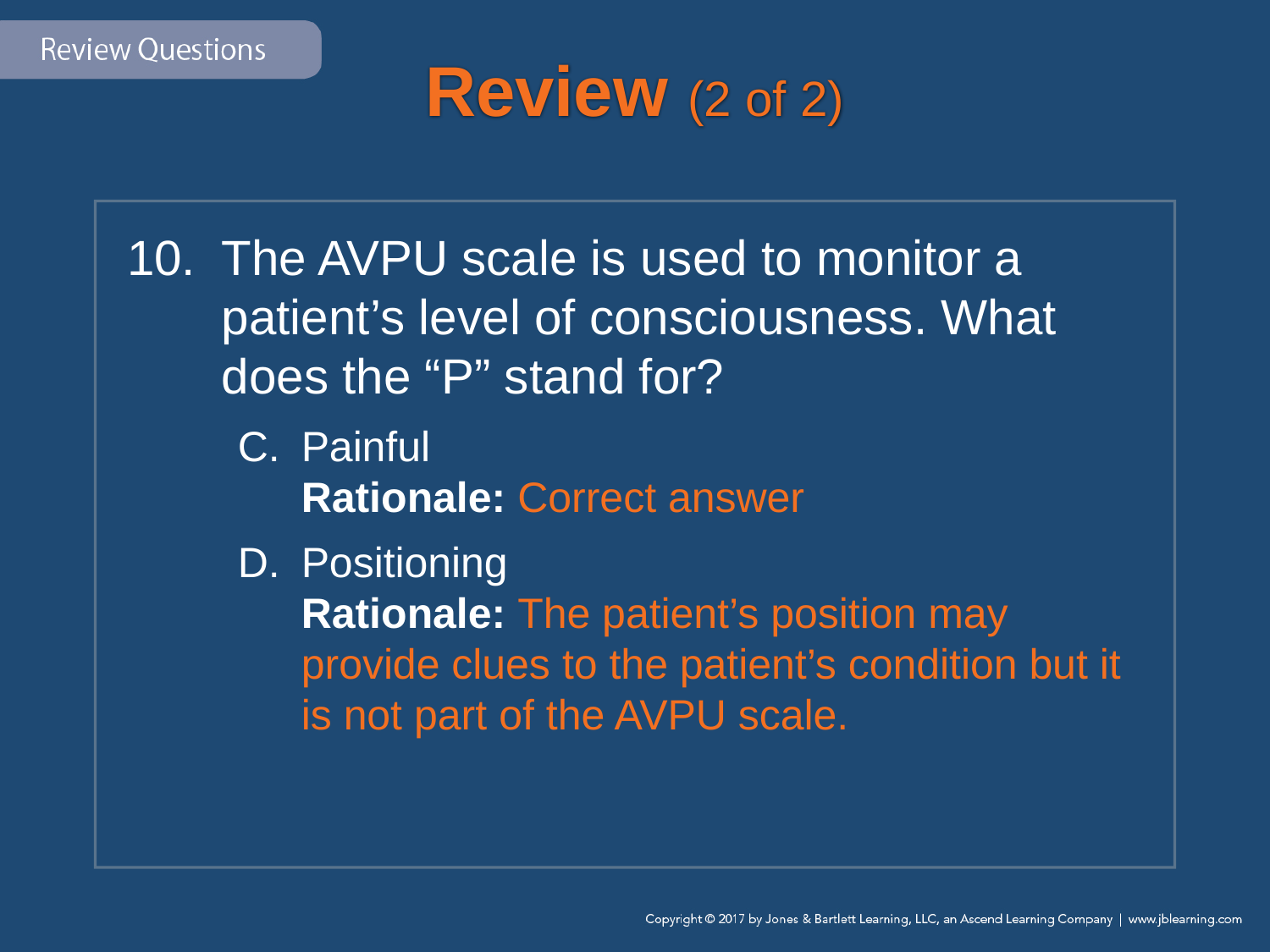

# Review (2 of 2)
The AVPU scale is used to monitor a patient’s level of consciousness. What does the “P” stand for?
Painful
Rationale: Correct answer
Positioning
Rationale: The patient’s position may provide clues to the patient’s condition but it is not part of the AVPU scale.